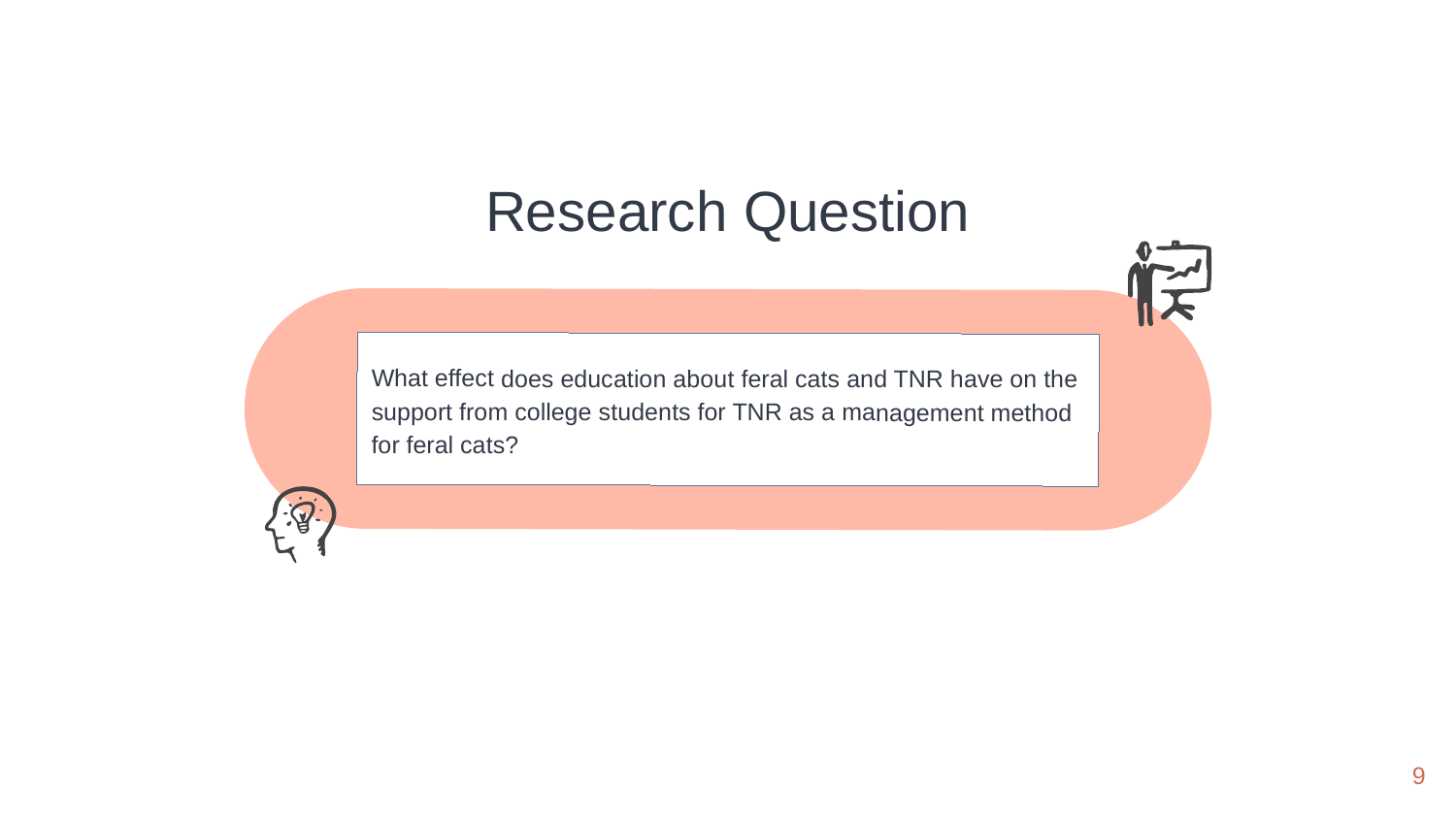

Research Question

What effect does education about feral cats and TNR have on the support from college students for TNR as a management method for feral cats?

9